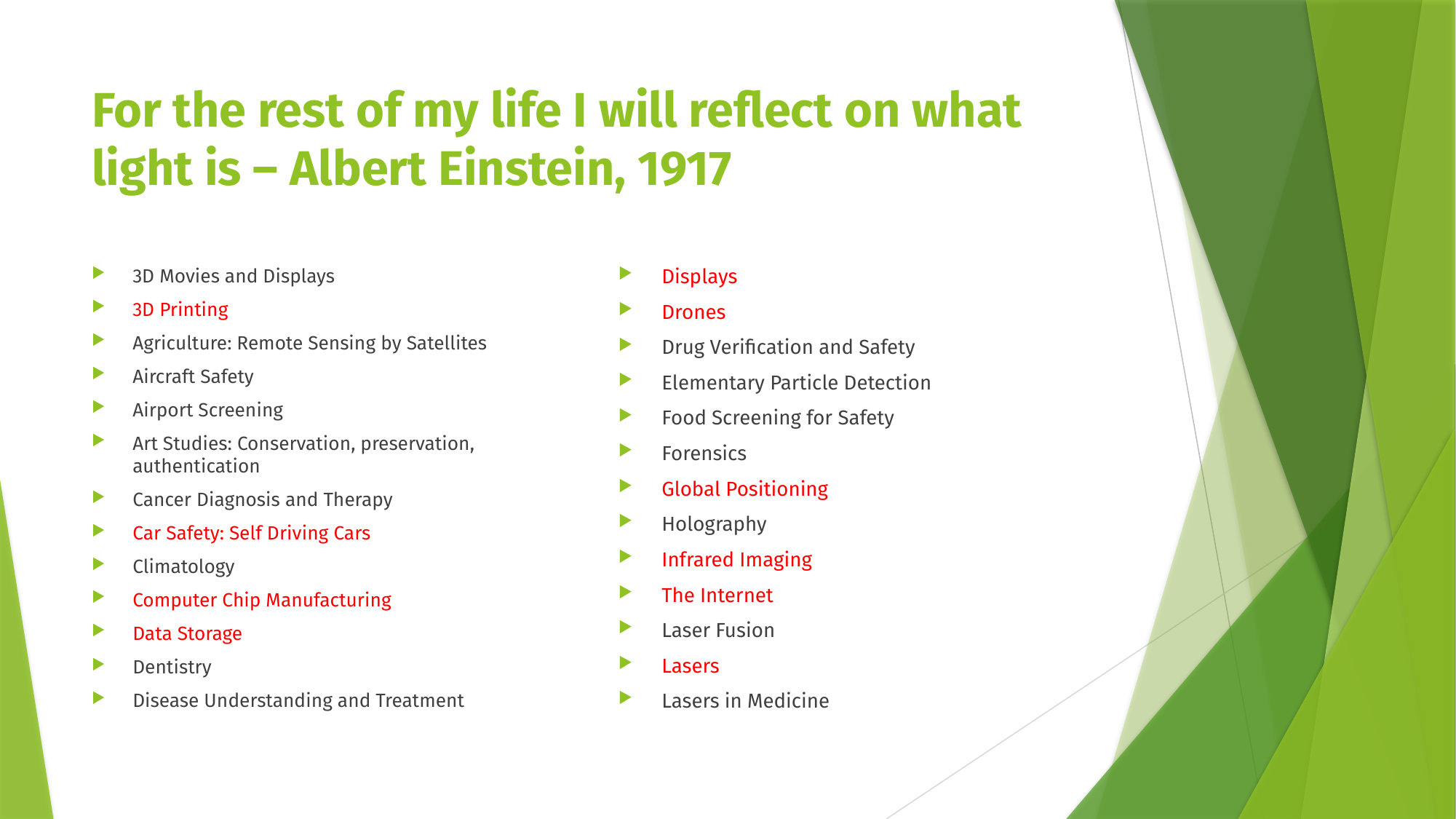

# For the rest of my life I will reflect on what light is – Albert Einstein, 1917
3D Movies and Displays
3D Printing
Agriculture: Remote Sensing by Satellites
Aircraft Safety
Airport Screening
Art Studies: Conservation, preservation, authentication
Cancer Diagnosis and Therapy
Car Safety: Self Driving Cars
Climatology
Computer Chip Manufacturing
Data Storage
Dentistry
Disease Understanding and Treatment
Displays
Drones
Drug Verification and Safety
Elementary Particle Detection
Food Screening for Safety
Forensics
Global Positioning
Holography
Infrared Imaging
The Internet
Laser Fusion
Lasers
Lasers in Medicine